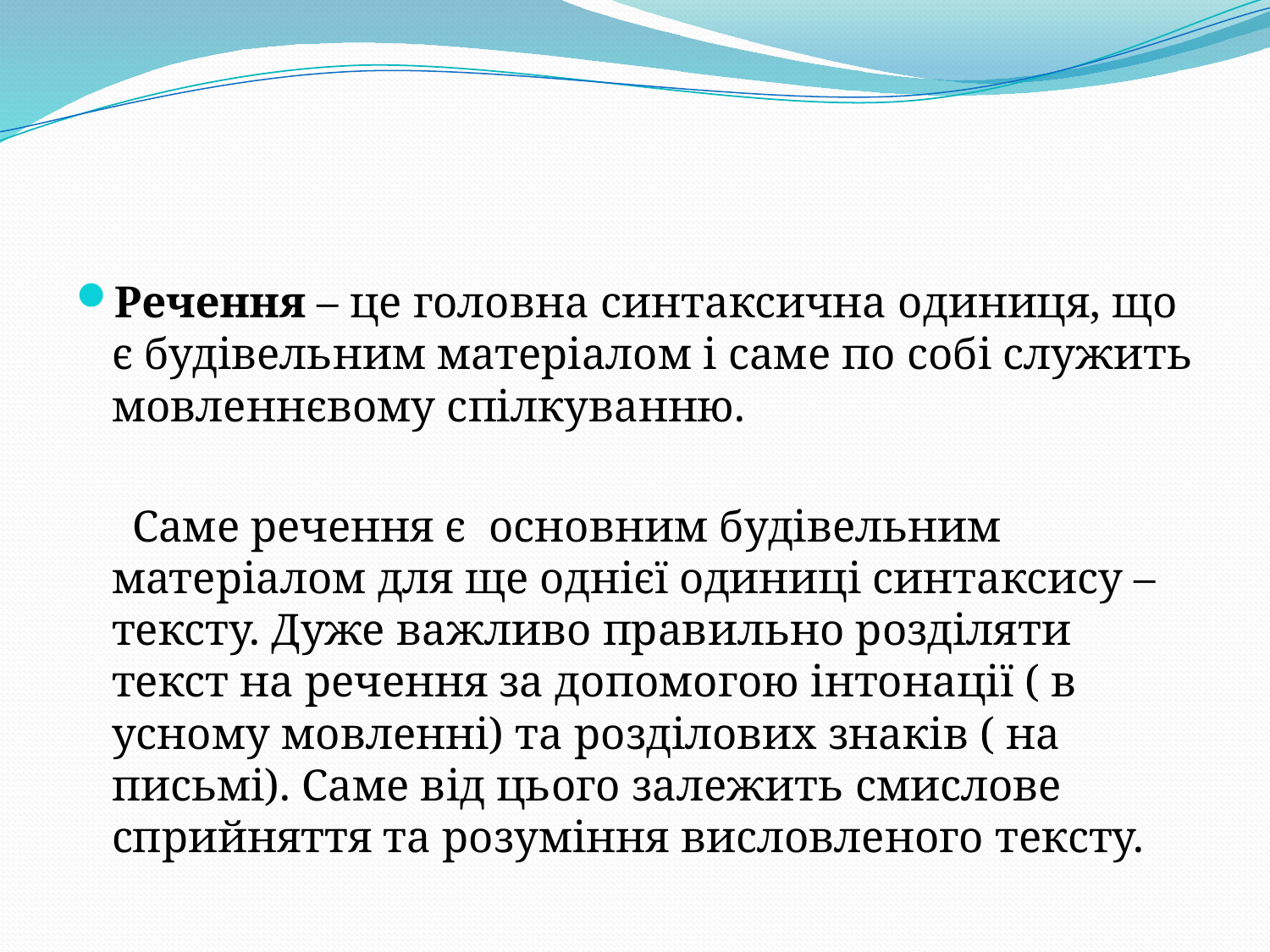

#
Речення – це головна синтаксична одиниця, що є будівельним матеріалом і саме по собі служить мовленнєвому спілкуванню.

     Саме речення є  основним будівельним матеріалом для ще однієї одиниці синтаксису – тексту. Дуже важливо правильно розділяти текст на речення за допомогою інтонації ( в усному мовленні) та розділових знаків ( на письмі). Саме від цього залежить смислове сприйняття та розуміння висловленого тексту.